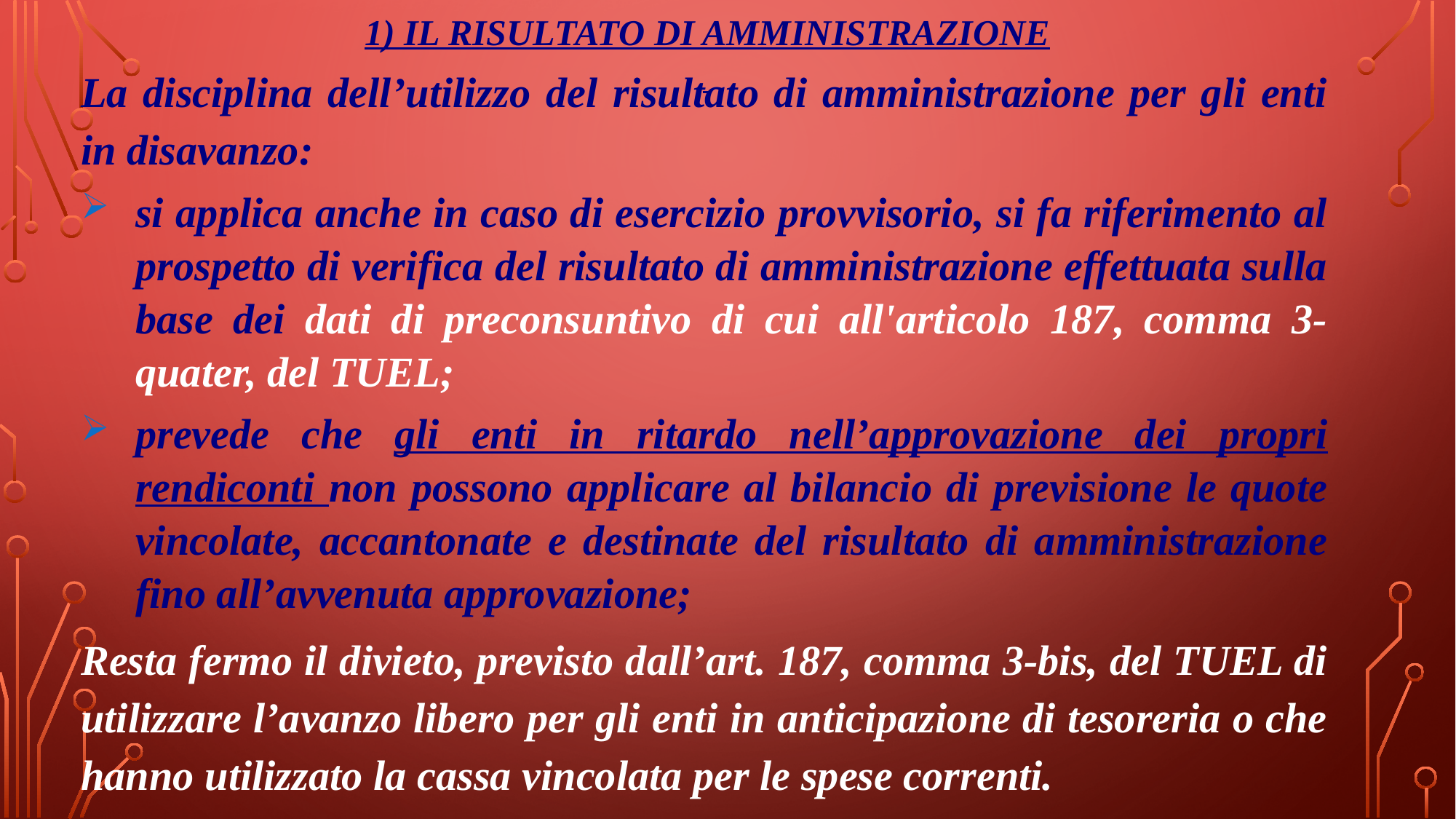

1) IL RISULTATO DI AMMINISTRAZIONE

La disciplina dell’utilizzo del risultato di amministrazione per gli enti in disavanzo:
si applica anche in caso di esercizio provvisorio, si fa riferimento al prospetto di verifica del risultato di amministrazione effettuata sulla base dei dati di preconsuntivo di cui all'articolo 187, comma 3-quater, del TUEL;
prevede che gli enti in ritardo nell’approvazione dei propri rendiconti non possono applicare al bilancio di previsione le quote vincolate, accantonate e destinate del risultato di amministrazione fino all’avvenuta approvazione;
Resta fermo il divieto, previsto dall’art. 187, comma 3-bis, del TUEL di utilizzare l’avanzo libero per gli enti in anticipazione di tesoreria o che hanno utilizzato la cassa vincolata per le spese correnti.